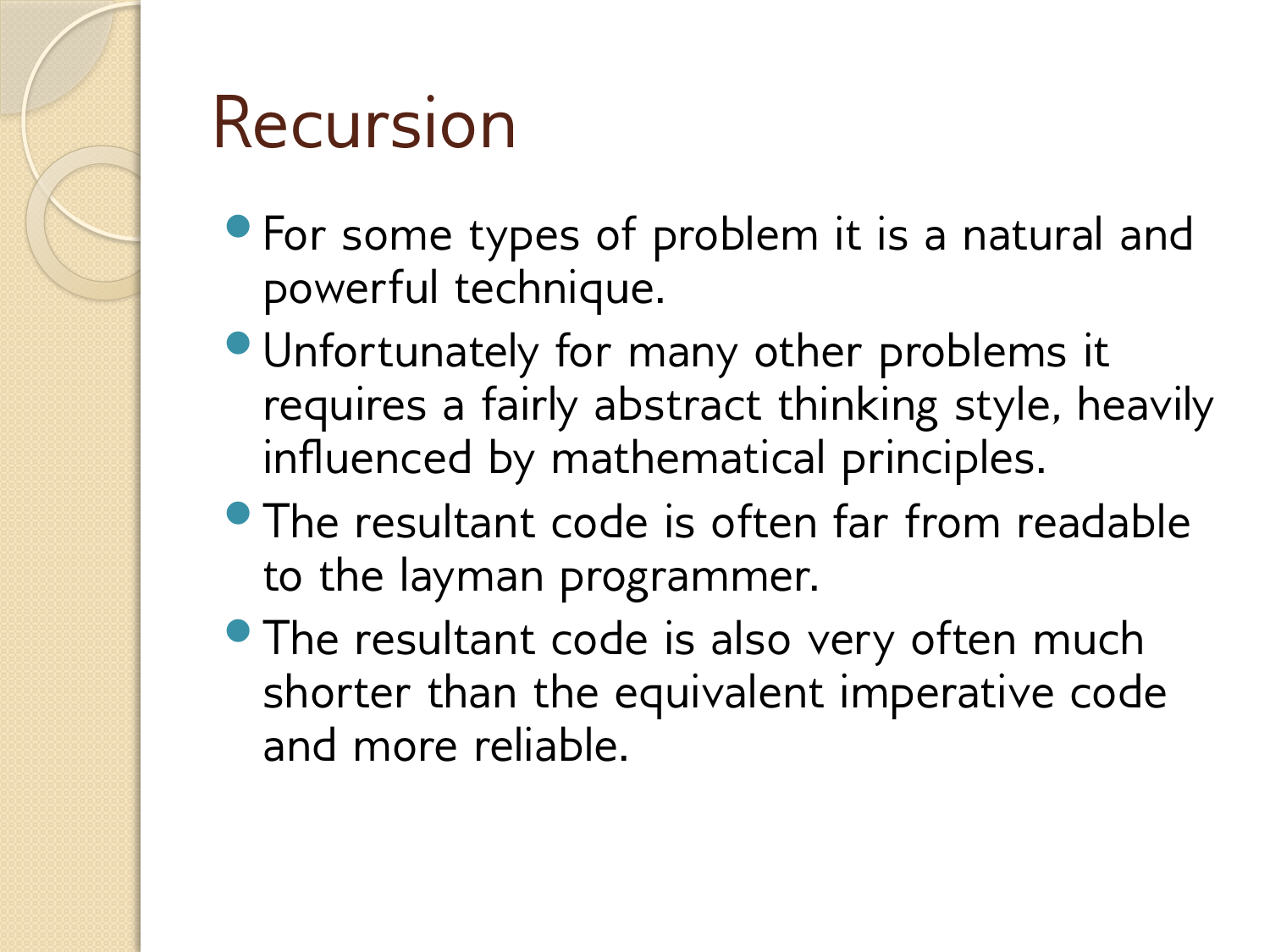

# Recursion
For some types of problem it is a natural and powerful technique.
Unfortunately for many other problems it requires a fairly abstract thinking style, heavily influenced by mathematical principles.
The resultant code is often far from readable to the layman programmer.
The resultant code is also very often much shorter than the equivalent imperative code and more reliable.